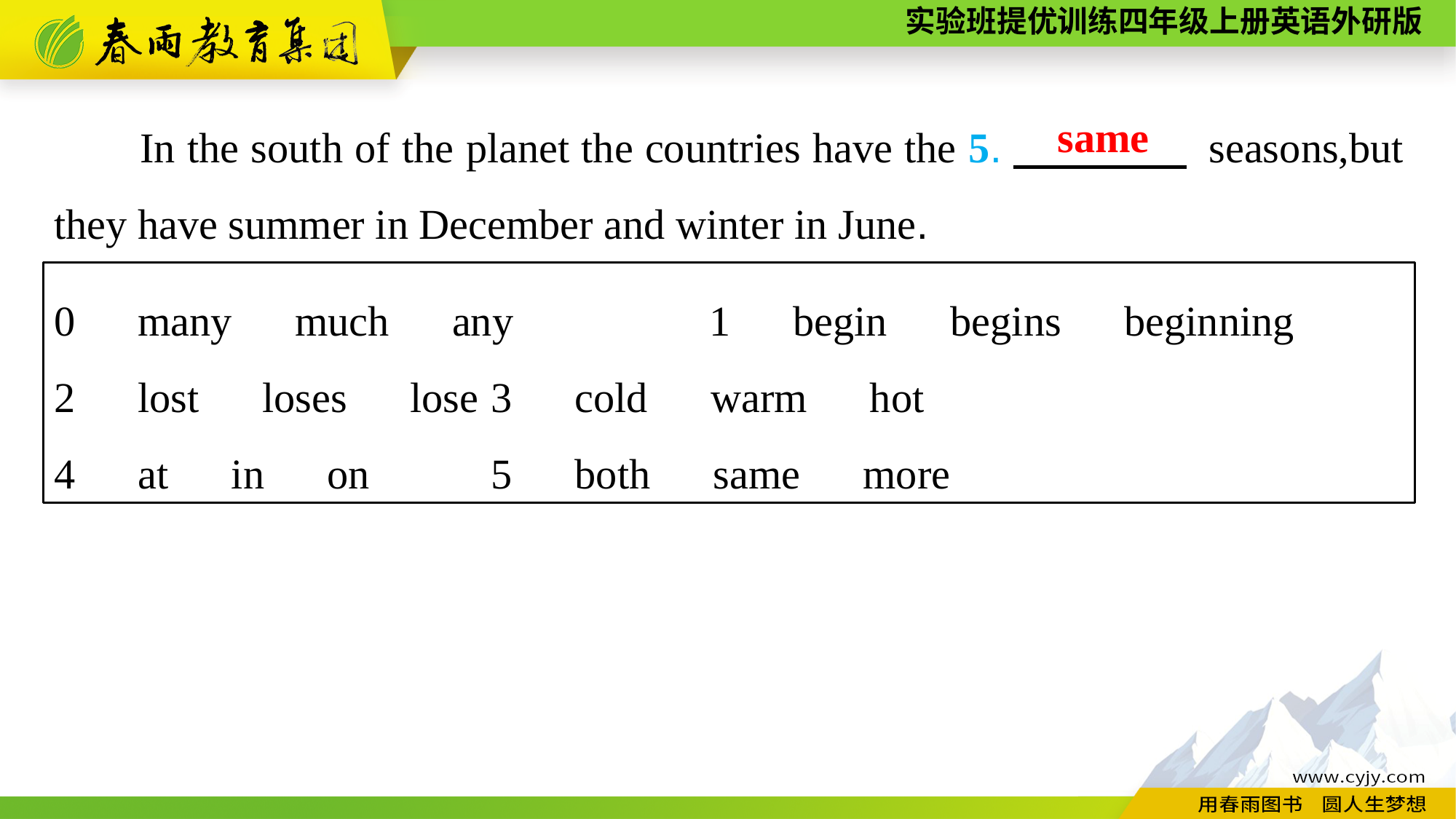

In the south of the planet the countries have the 5.　　　　 seasons,but they have summer in December and winter in June.
same
0　many　much　any　　	1　begin　begins　beginning
2　lost　loses　lose	3　cold　warm　hot
4　at　in　on　	5　both　same　more